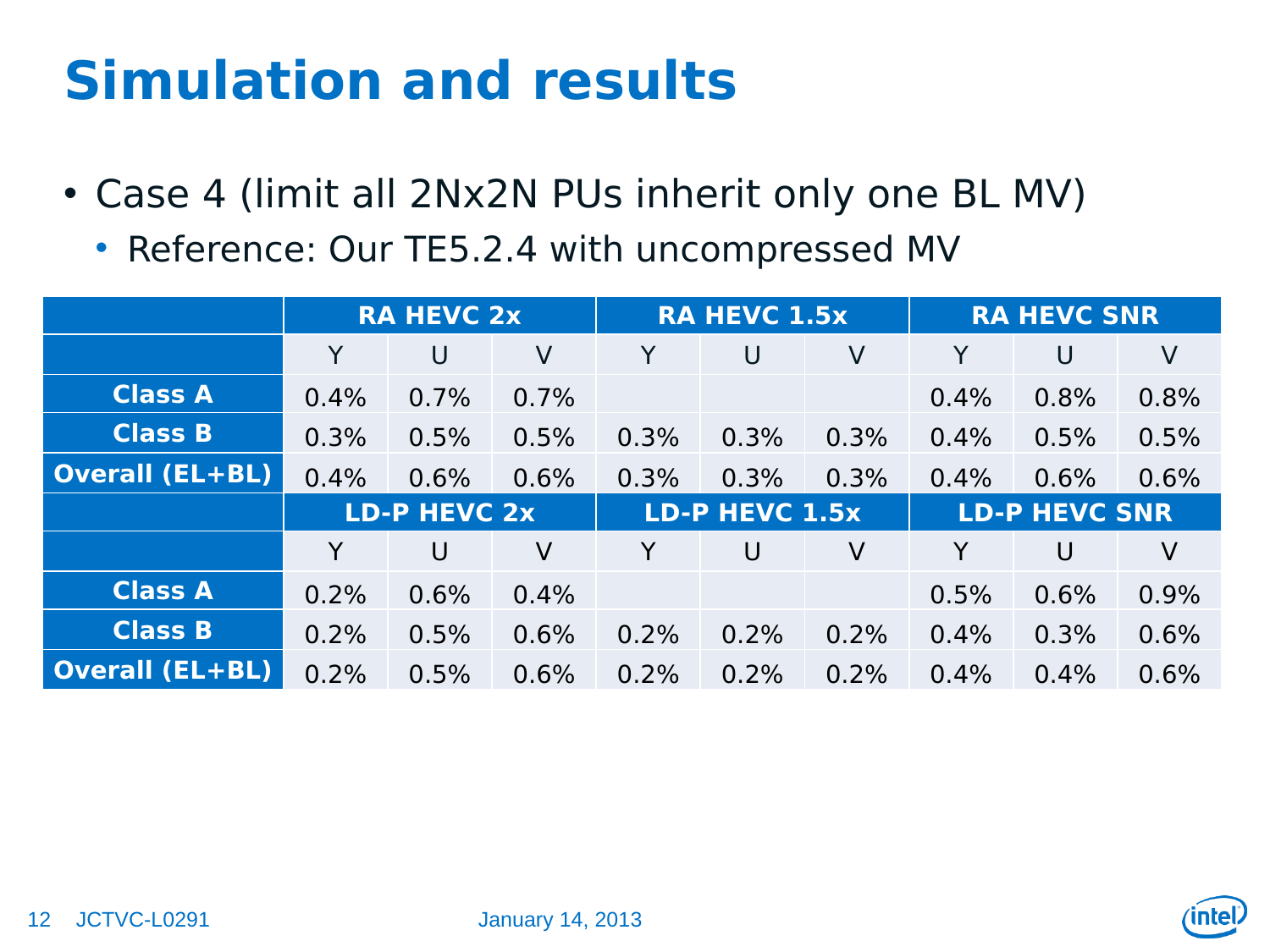

# Simulation and results
Case 4 (limit all 2Nx2N PUs inherit only one BL MV)
Reference: Our TE5.2.4 with uncompressed MV
|  | RA HEVC 2x |  |  | RA HEVC 1.5x |  |  | RA HEVC SNR |  |  |
| --- | --- | --- | --- | --- | --- | --- | --- | --- | --- |
|  | Y | U | V | Y | U | V | Y | U | V |
| Class A | 0.4% | 0.7% | 0.7% |  |  |  | 0.4% | 0.8% | 0.8% |
| Class B | 0.3% | 0.5% | 0.5% | 0.3% | 0.3% | 0.3% | 0.4% | 0.5% | 0.5% |
| Overall (EL+BL) | 0.4% | 0.6% | 0.6% | 0.3% | 0.3% | 0.3% | 0.4% | 0.6% | 0.6% |
|  | LD-P HEVC 2x |  |  | LD-P HEVC 1.5x |  |  | LD-P HEVC SNR |  |  |
|  | Y | U | V | Y | U | V | Y | U | V |
| Class A | 0.2% | 0.6% | 0.4% |  |  |  | 0.5% | 0.6% | 0.9% |
| Class B | 0.2% | 0.5% | 0.6% | 0.2% | 0.2% | 0.2% | 0.4% | 0.3% | 0.6% |
| Overall (EL+BL) | 0.2% | 0.5% | 0.6% | 0.2% | 0.2% | 0.2% | 0.4% | 0.4% | 0.6% |
12
JCTVC-L0291
January 14, 2013